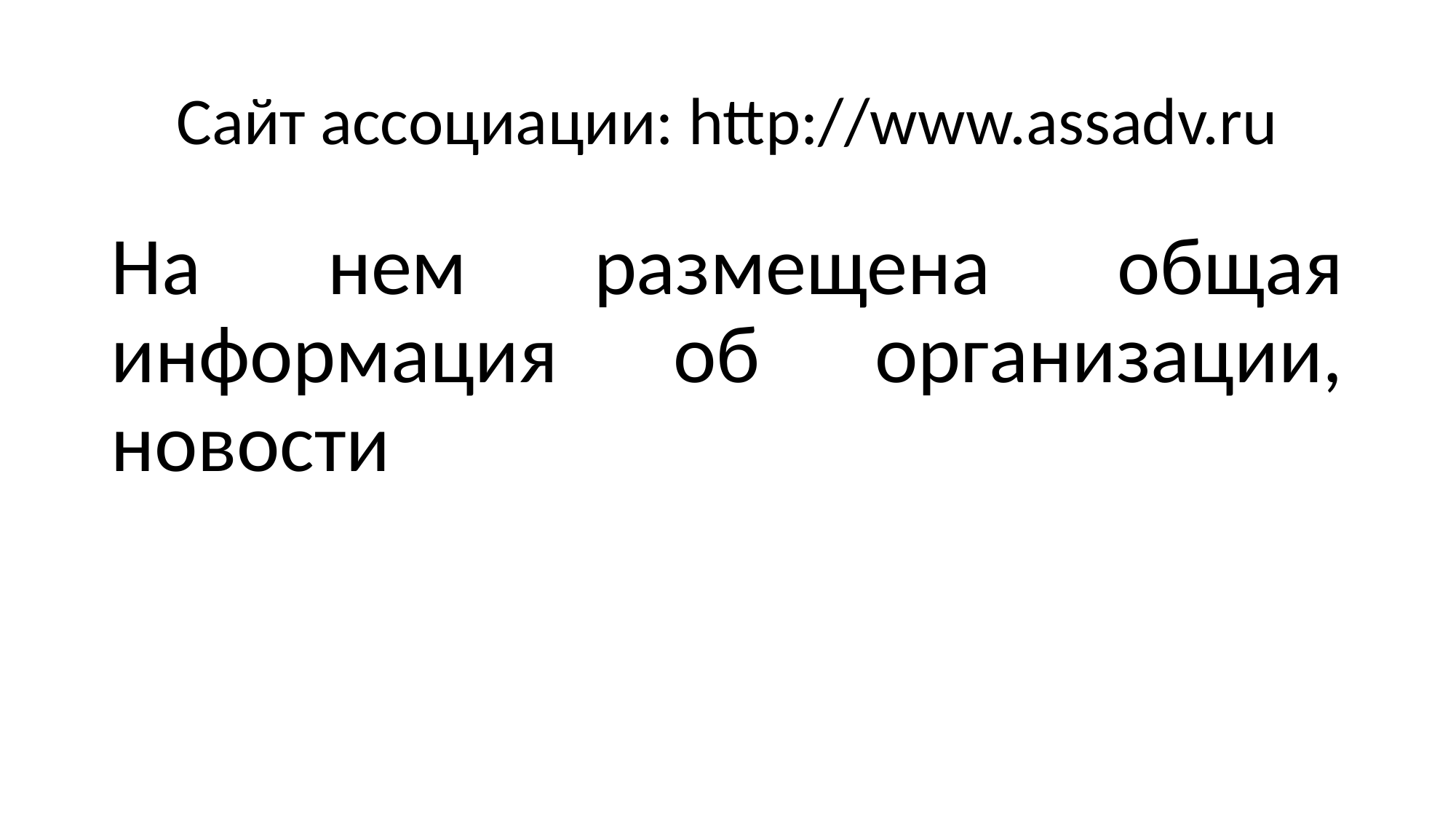

# Сайт ассоциации: http://www.assadv.ru
На нем размещена общая информация об организации, новости